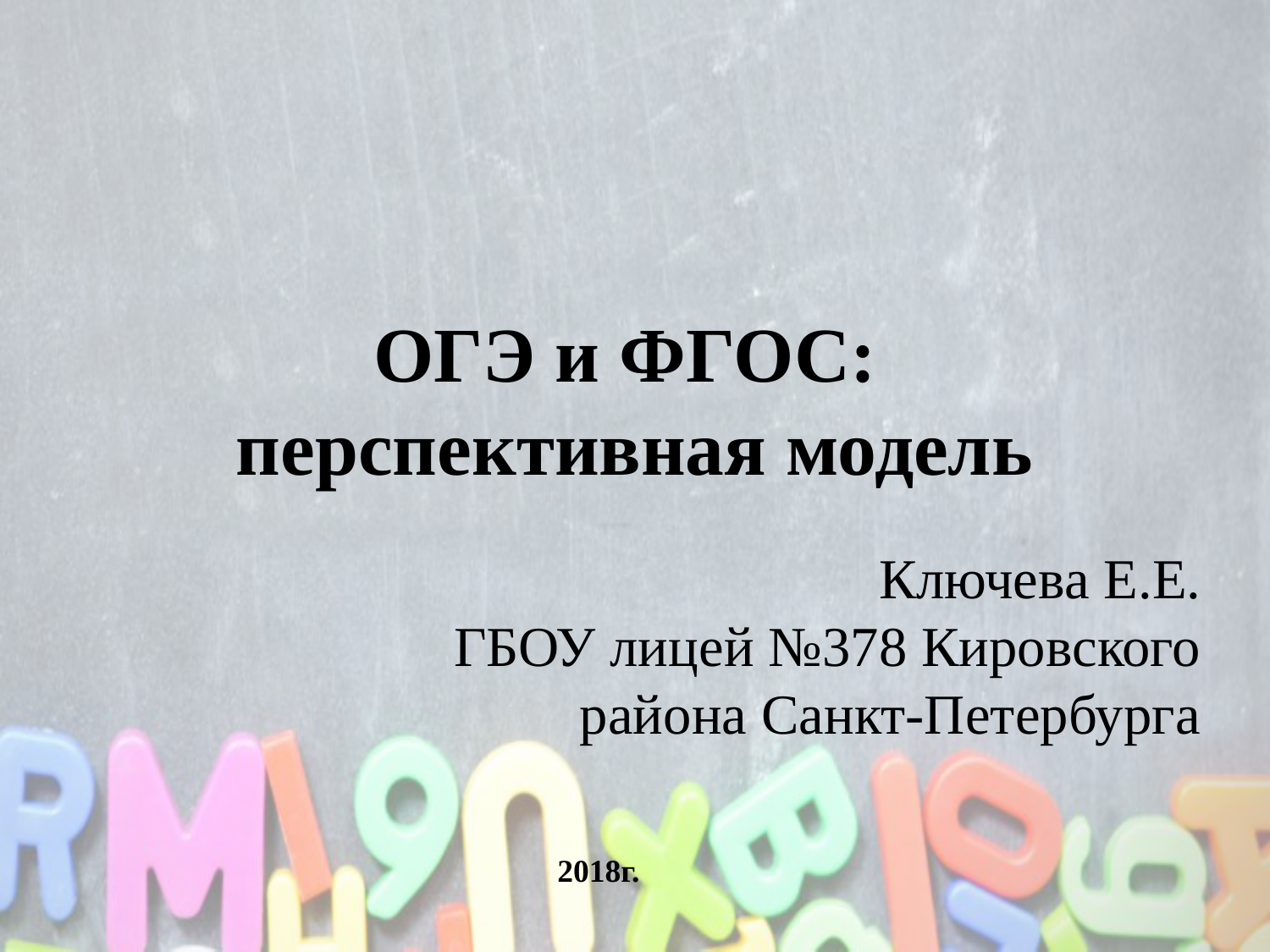

# ОГЭ и ФГОС: перспективная модель
Ключева Е.Е.
ГБОУ лицей №378 Кировского района Санкт-Петербурга
2018г.